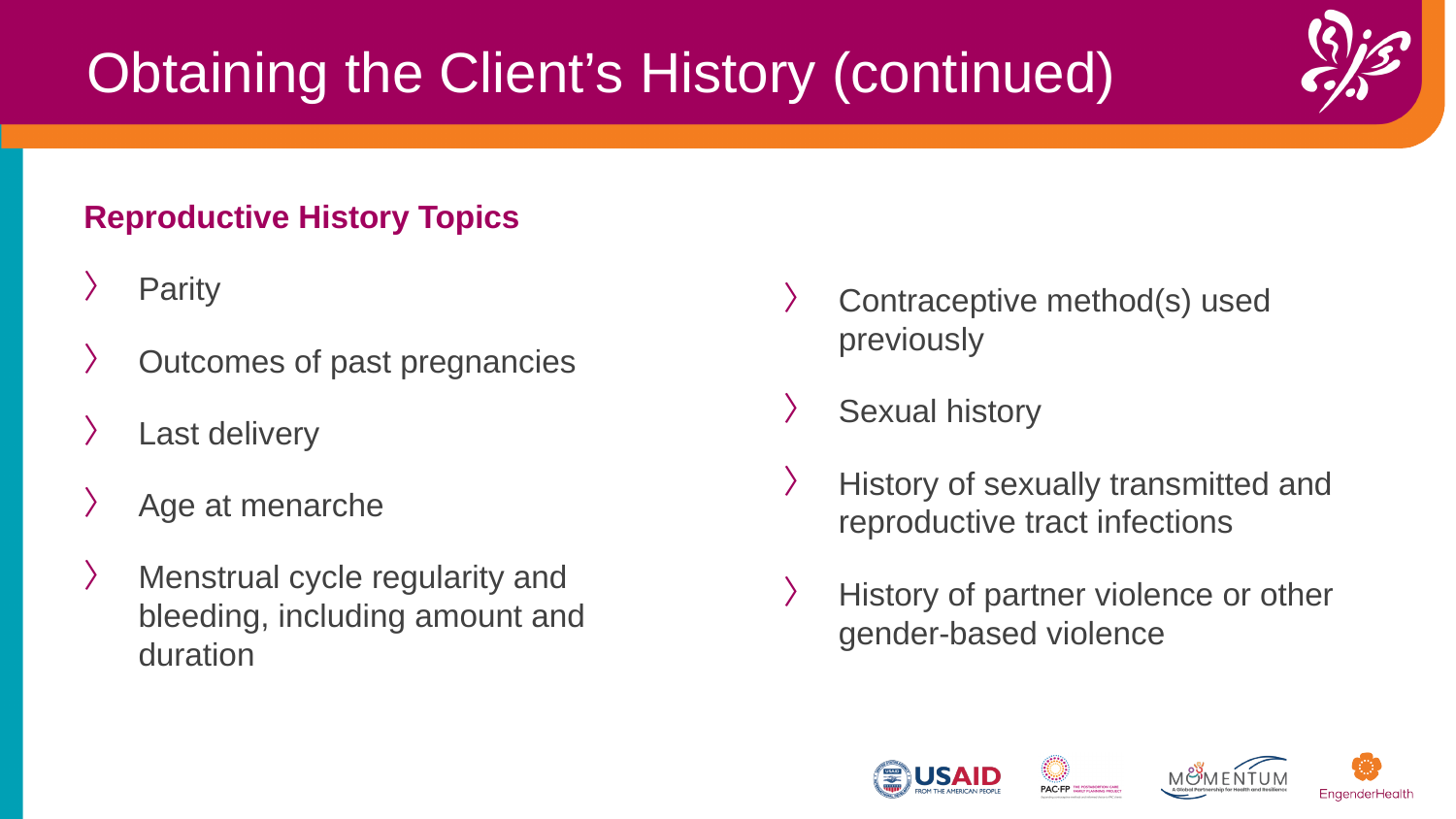

Obtaining the Client’s History (continued)
Reproductive History Topics
Parity
Outcomes of past pregnancies
Last delivery
Age at menarche
Menstrual cycle regularity and bleeding, including amount and duration
Contraceptive method(s) used previously
Sexual history
History of sexually transmitted and reproductive tract infections
History of partner violence or other gender-based violence